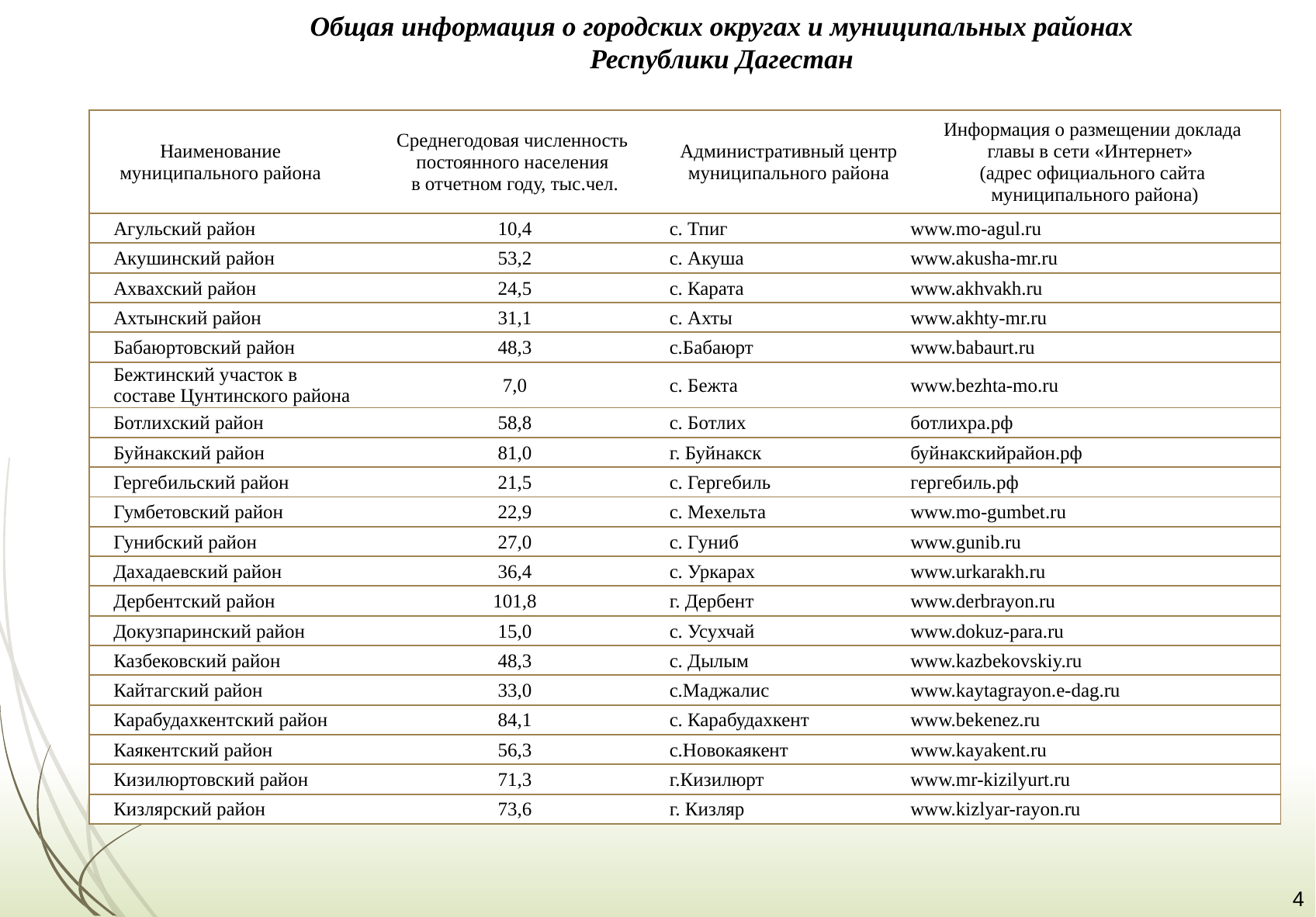

Общая информация о городских округах и муниципальных районах
Республики Дагестан
| Наименование муниципального района | Среднегодовая численность постоянного населения в отчетном году, тыс.чел. | Административный центр муниципального района | Информация о размещении доклада главы в сети «Интернет» (адрес официального сайта муниципального района) |
| --- | --- | --- | --- |
| Агульский район | 10,4 | с. Тпиг | www.mo-agul.ru |
| Акушинский район | 53,2 | с. Акуша | www.akusha-mr.ru |
| Ахвахский район | 24,5 | с. Карата | www.akhvakh.ru |
| Ахтынский район | 31,1 | с. Ахты | www.akhty-mr.ru |
| Бабаюртовский район | 48,3 | с.Бабаюрт | www.babaurt.ru |
| Бежтинский участок в составе Цунтинского района | 7,0 | с. Бежта | www.bezhta-mo.ru |
| Ботлихский район | 58,8 | с. Ботлих | ботлихра.рф |
| Буйнакский район | 81,0 | г. Буйнакск | буйнакскийрайон.рф |
| Гергебильский район | 21,5 | с. Гергебиль | гергебиль.рф |
| Гумбетовский район | 22,9 | с. Мехельта | www.mo-gumbet.ru |
| Гунибский район | 27,0 | с. Гуниб | www.gunib.ru |
| Дахадаевский район | 36,4 | с. Уркарах | www.urkarakh.ru |
| Дербентский район | 101,8 | г. Дербент | www.derbrayon.ru |
| Докузпаринский район | 15,0 | с. Усухчай | www.dokuz-para.ru |
| Казбековский район | 48,3 | с. Дылым | www.kazbekovskiy.ru |
| Кайтагский район | 33,0 | с.Маджалис | www.kaytagrayon.e-dag.ru |
| Карабудахкентский район | 84,1 | с. Карабудахкент | www.bekenez.ru |
| Каякентский район | 56,3 | с.Новокаякент | www.kayakent.ru |
| Кизилюртовский район | 71,3 | г.Кизилюрт | www.mr-kizilyurt.ru |
| Кизлярский район | 73,6 | г. Кизляр | www.kizlyar-rayon.ru |
4